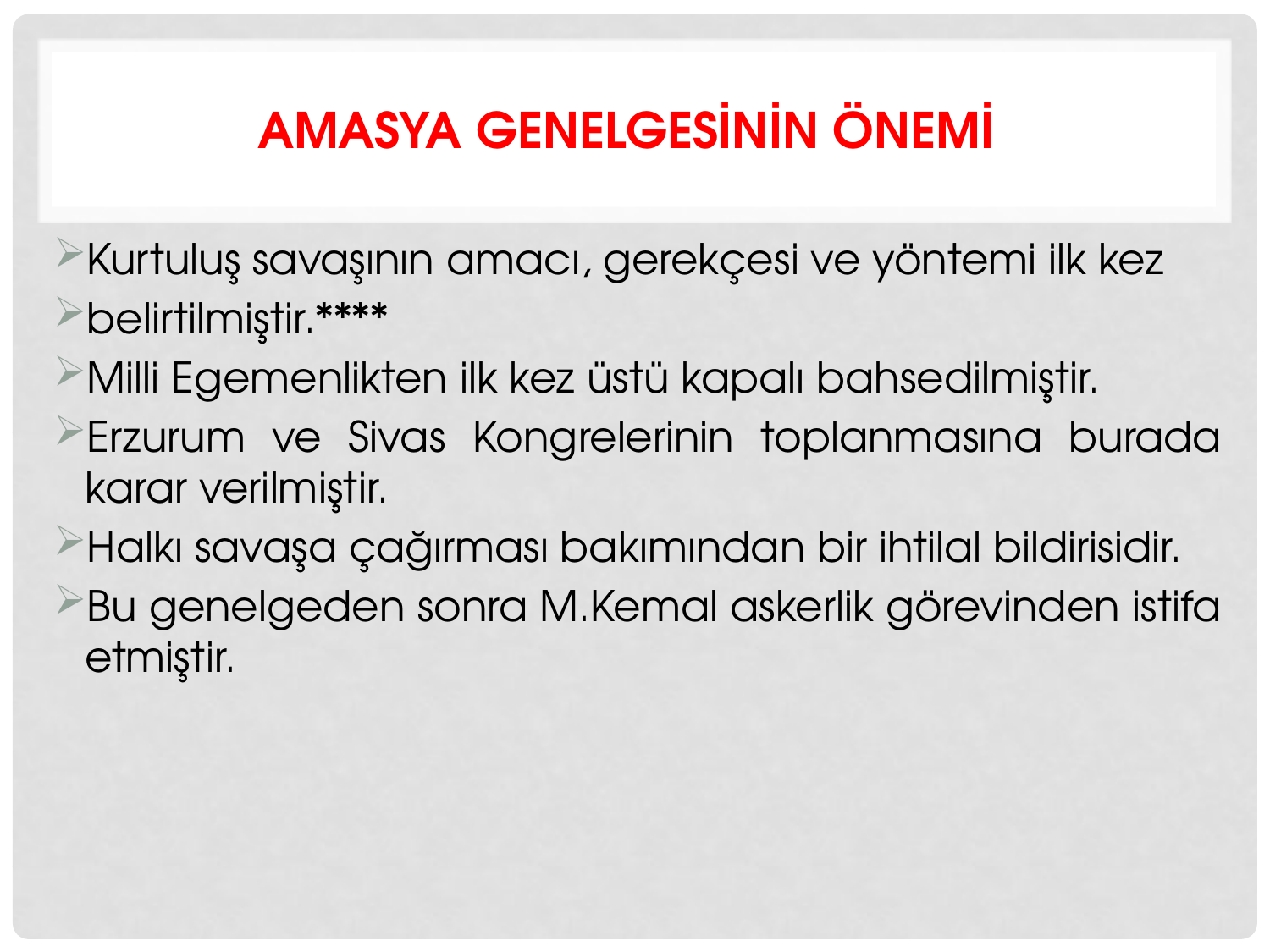

# AMASYA GENELGESİNİN ÖNEMİ
Kurtuluş savaşının amacı, gerekçesi ve yöntemi ilk kez
belirtilmiştir.****
Milli Egemenlikten ilk kez üstü kapalı bahsedilmiştir.
Erzurum ve Sivas Kongrelerinin toplanmasına burada karar verilmiştir.
Halkı savaşa çağırması bakımından bir ihtilal bildirisidir.
Bu genelgeden sonra M.Kemal askerlik görevinden istifa etmiştir.